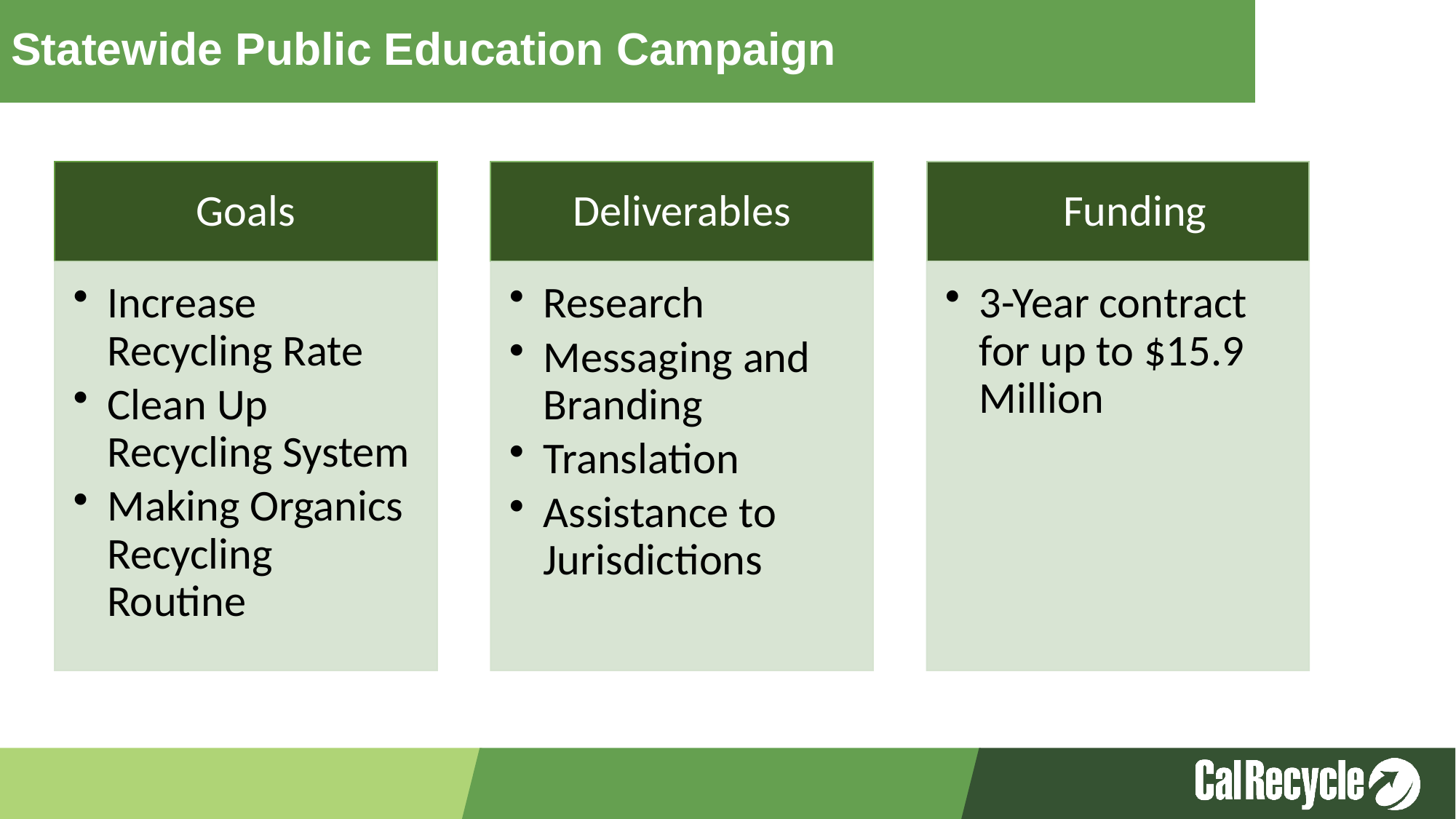

# Statewide Public Education Campaign
Goals
Increase Recycling Rate
Clean Up Recycling System
Making Organics Recycling Routine
Deliverables
Research
Messaging and Branding
Translation
Assistance to Jurisdictions
Funding
3-Year contract for up to $15.9 Million